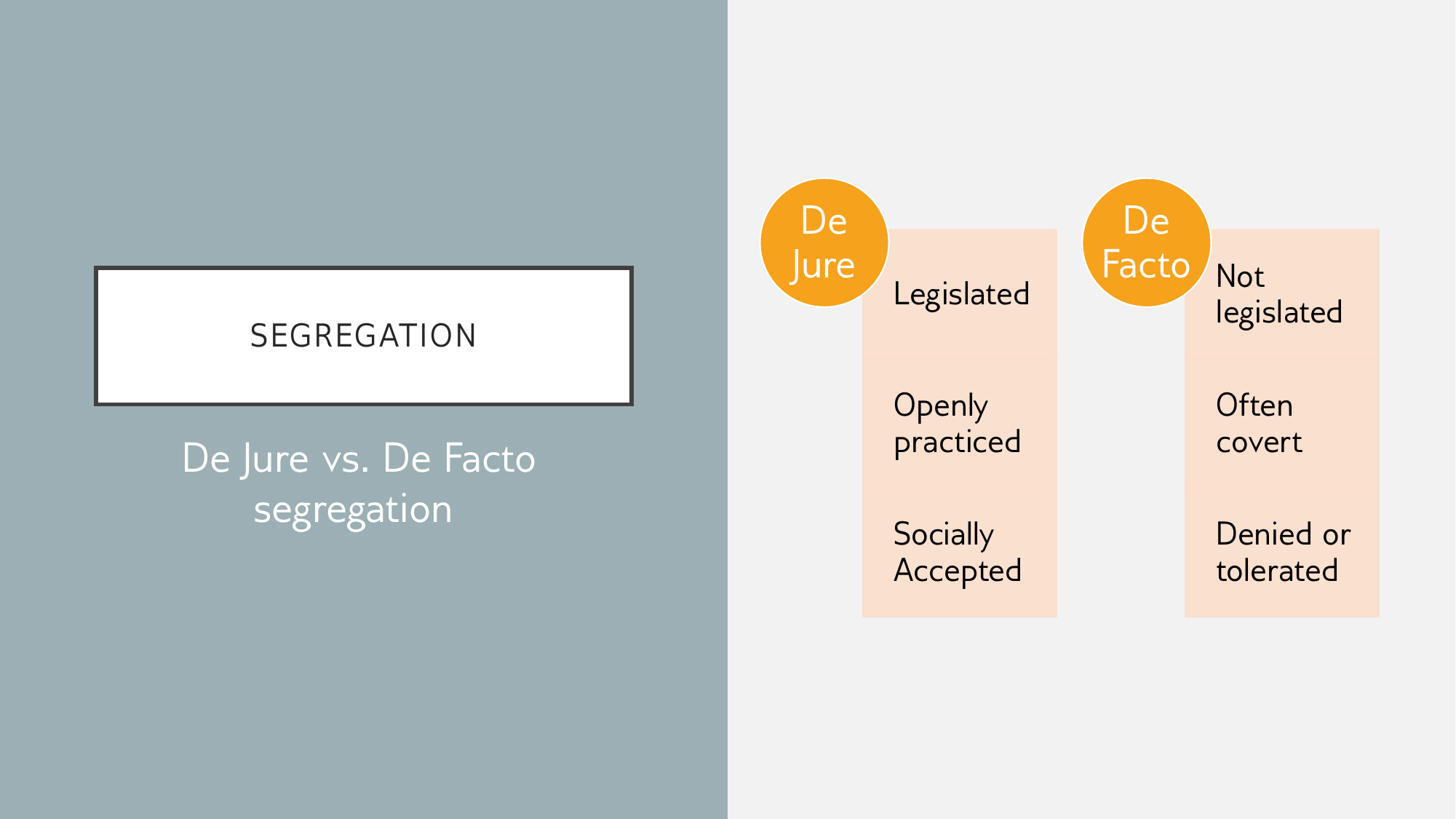

Legislated
Openly practiced
Socially Accepted
De Jure
Not legislated
Often covert
Denied or tolerated
De Facto
# Segregation
De Jure vs. De Facto segregation